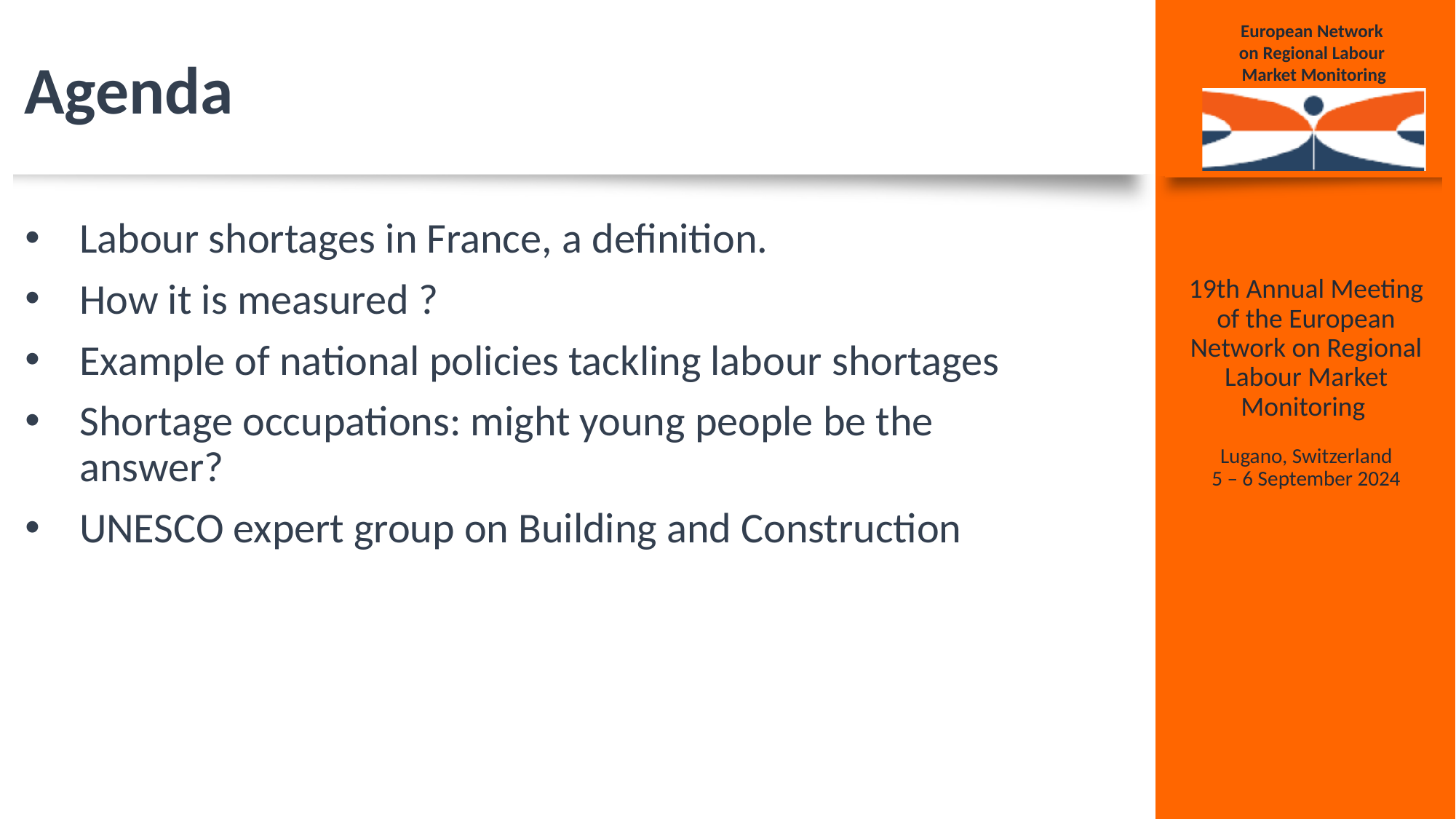

# Agenda
Labour shortages in France, a definition.
How it is measured ?
Example of national policies tackling labour shortages
Shortage occupations: might young people be the answer?
UNESCO expert group on Building and Construction